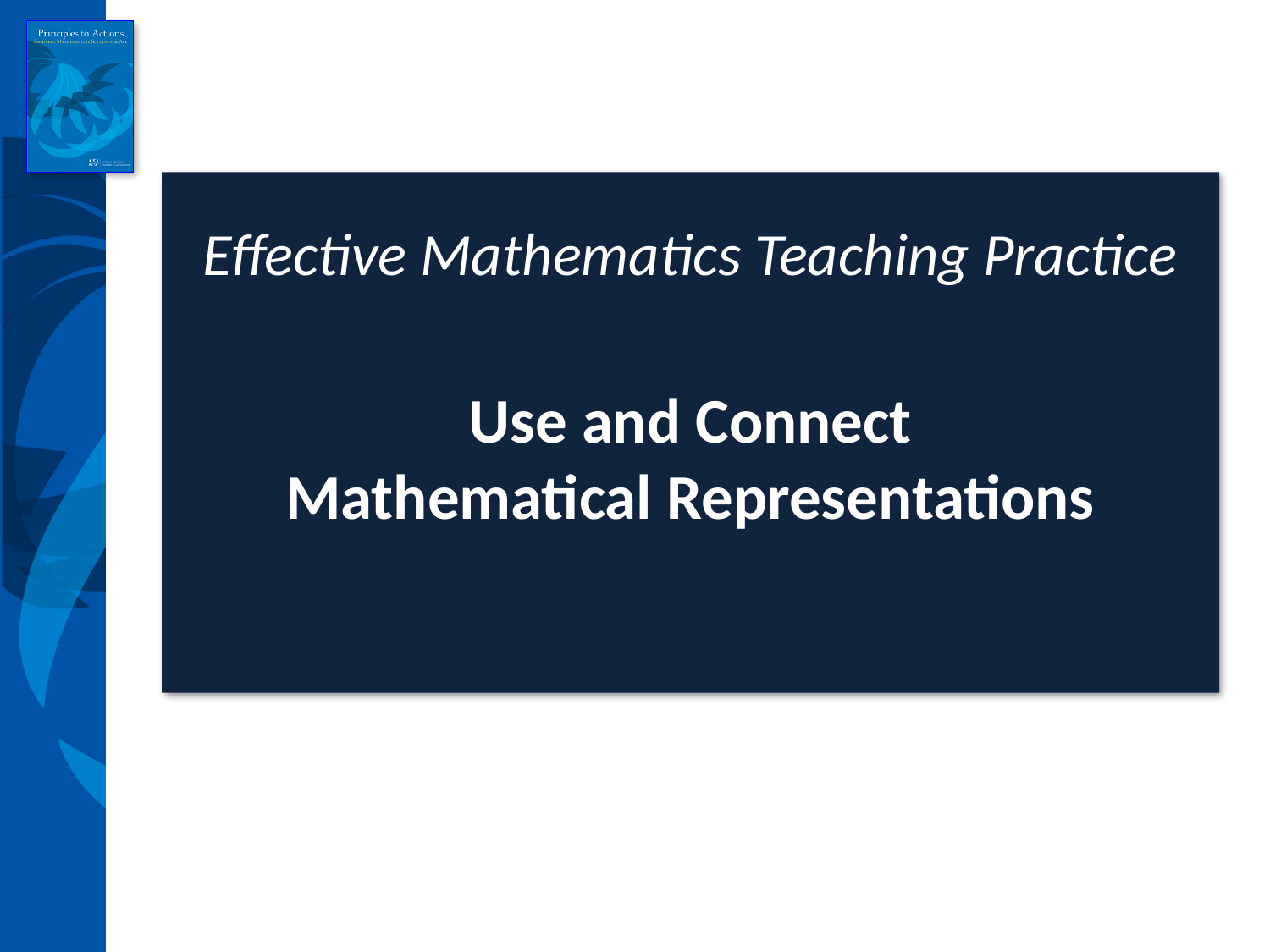

Effective Mathematics Teaching Practice

 Use and Connect
Mathematical Representations